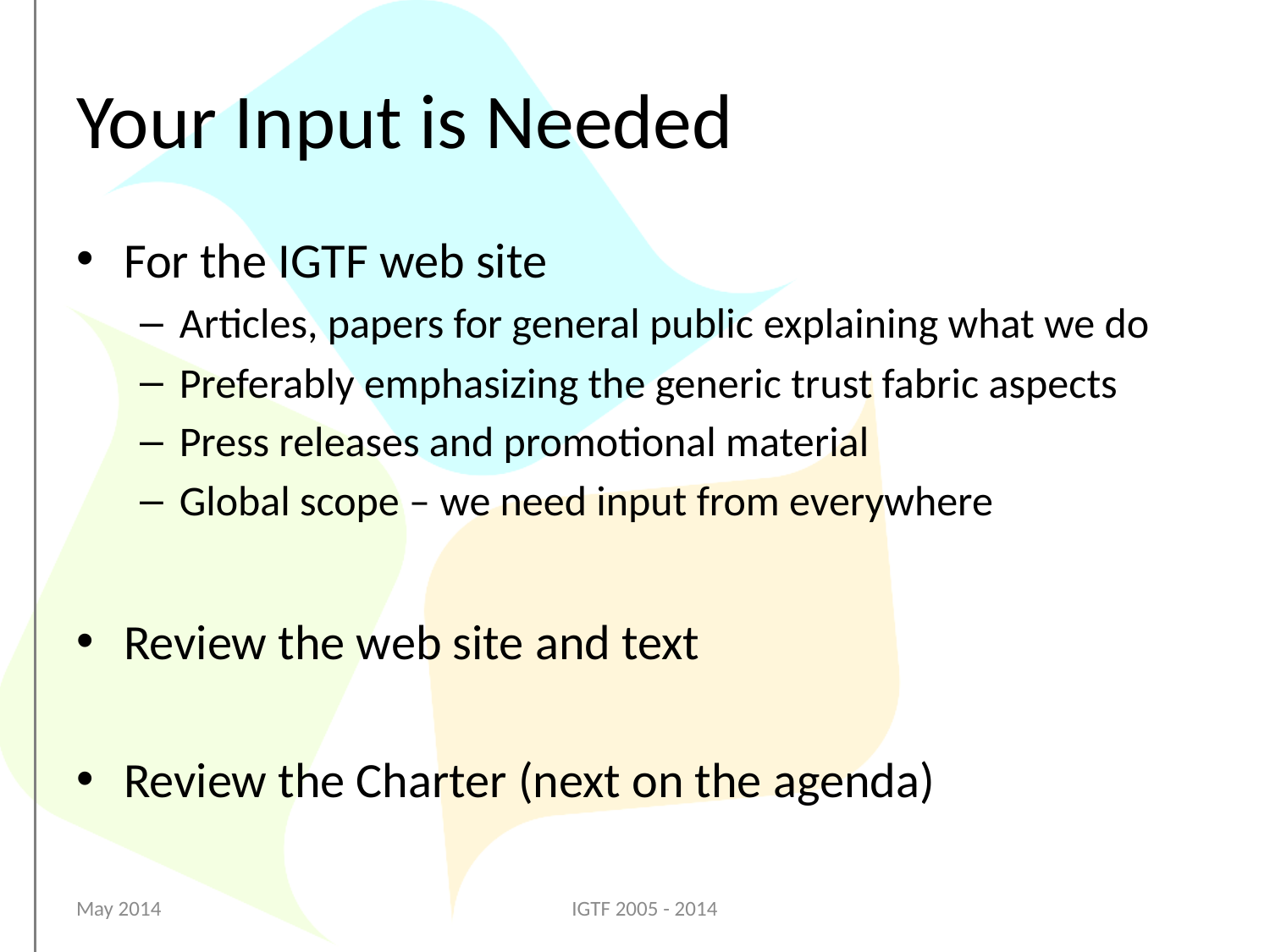

# Your Input is Needed
For the IGTF web site
Articles, papers for general public explaining what we do
Preferably emphasizing the generic trust fabric aspects
Press releases and promotional material
Global scope – we need input from everywhere

Review the web site and text

Review the Charter (next on the agenda)
May 2014
IGTF 2005 - 2014